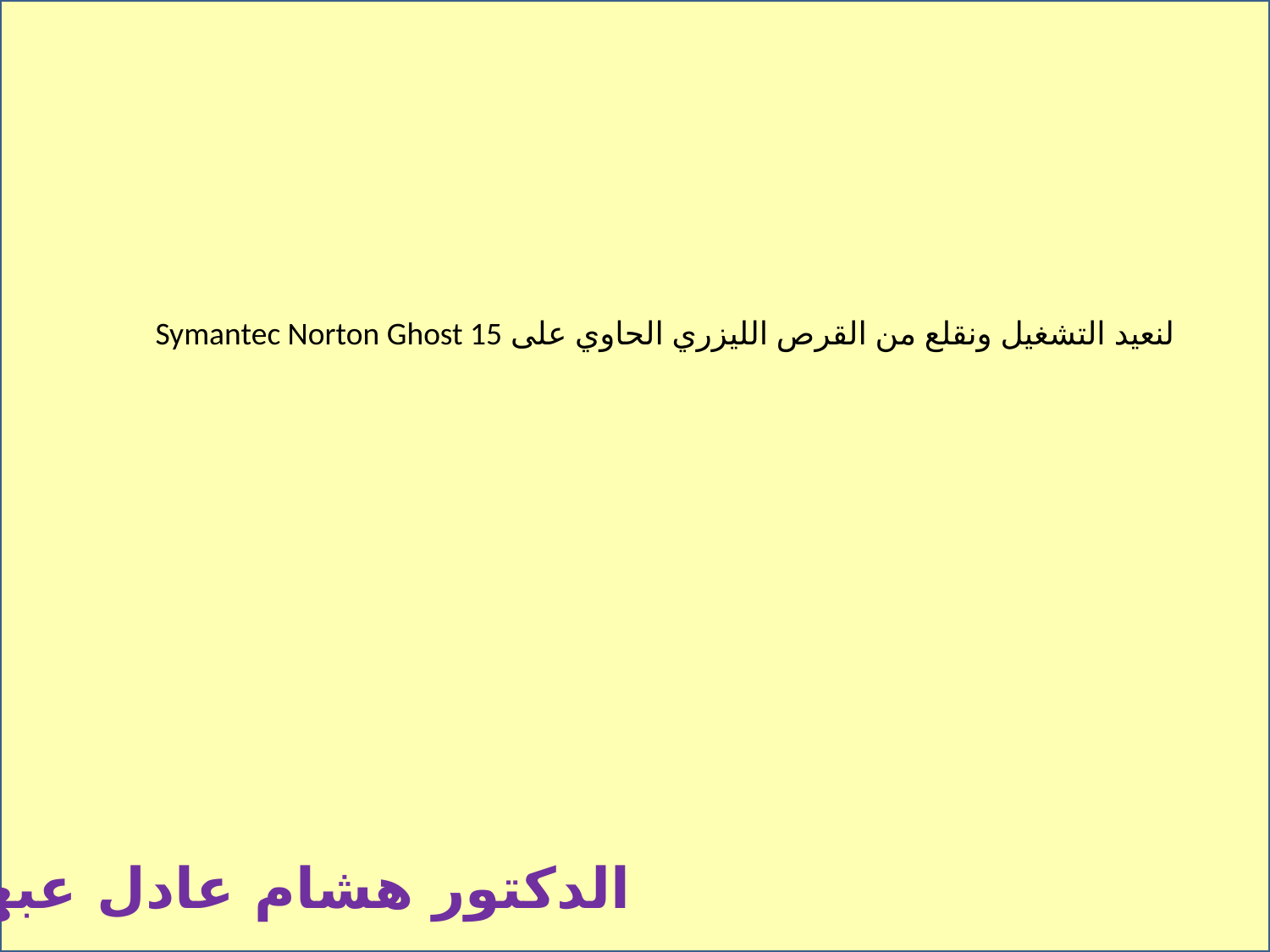

لنعيد التشغيل ونقلع من القرص الليزري الحاوي على Symantec Norton Ghost 15
الدكتور هشام عادل عبهري